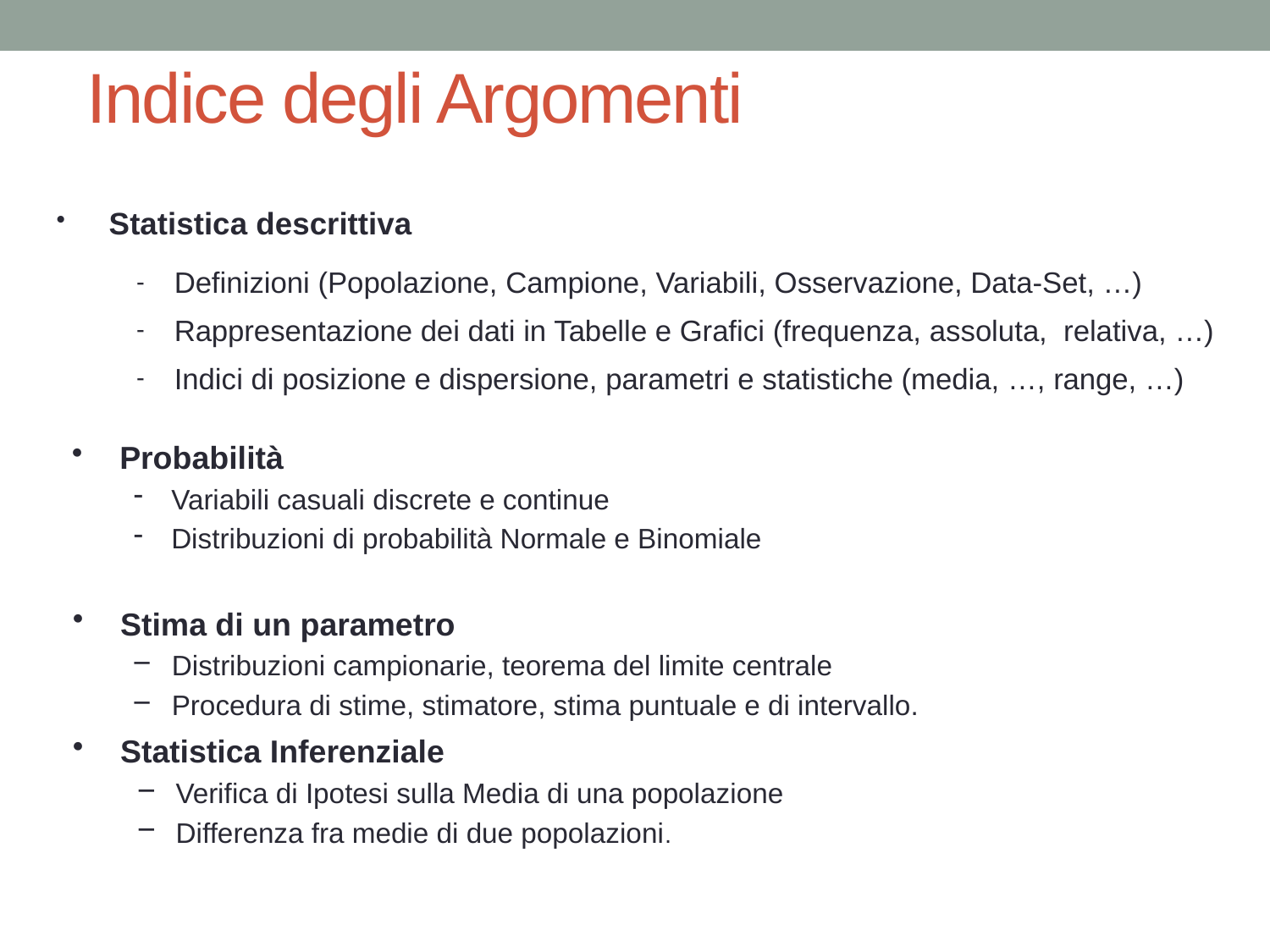

# Indice degli Argomenti
Statistica descrittiva
Definizioni (Popolazione, Campione, Variabili, Osservazione, Data-Set, …)
Rappresentazione dei dati in Tabelle e Grafici (frequenza, assoluta,  relativa, …)
Indici di posizione e dispersione, parametri e statistiche (media, …, range, …)
Probabilità
Variabili casuali discrete e continue
Distribuzioni di probabilità Normale e Binomiale
Stima di un parametro
Distribuzioni campionarie, teorema del limite centrale
Procedura di stime, stimatore, stima puntuale e di intervallo.
Statistica Inferenziale
Verifica di Ipotesi sulla Media di una popolazione
Differenza fra medie di due popolazioni.